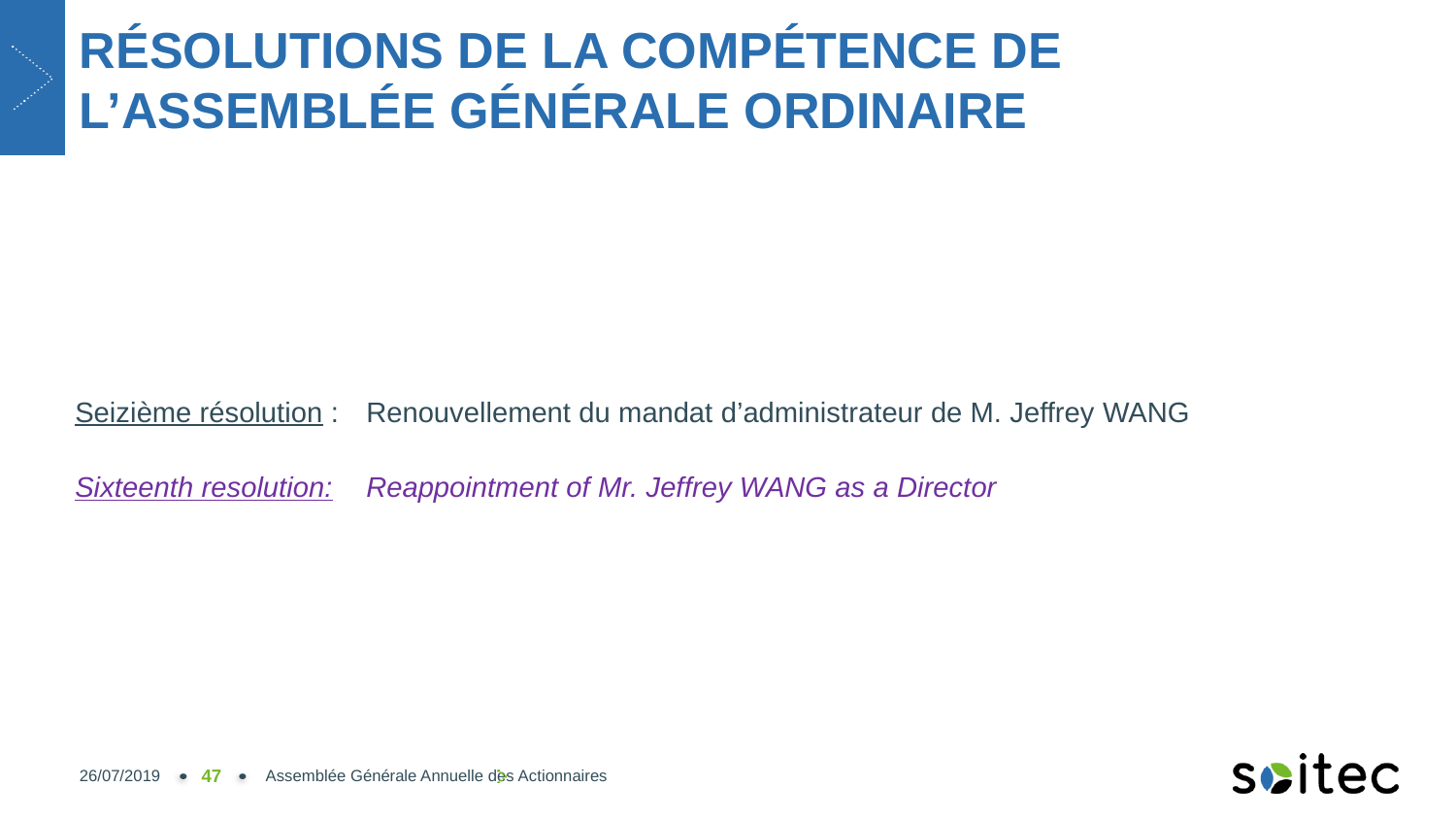

# RÉSOLUTIONS DE LA COMPÉTENCE DE L’ASSEMBLÉE GÉNÉRALE ORDINAIRE
Seizième résolution :	Renouvellement du mandat d’administrateur de M. Jeffrey WANG

Sixteenth resolution:	Reappointment of Mr. Jeffrey WANG as a Director

26/07/2019
47
Assemblée Générale Annuelle des Actionnaires